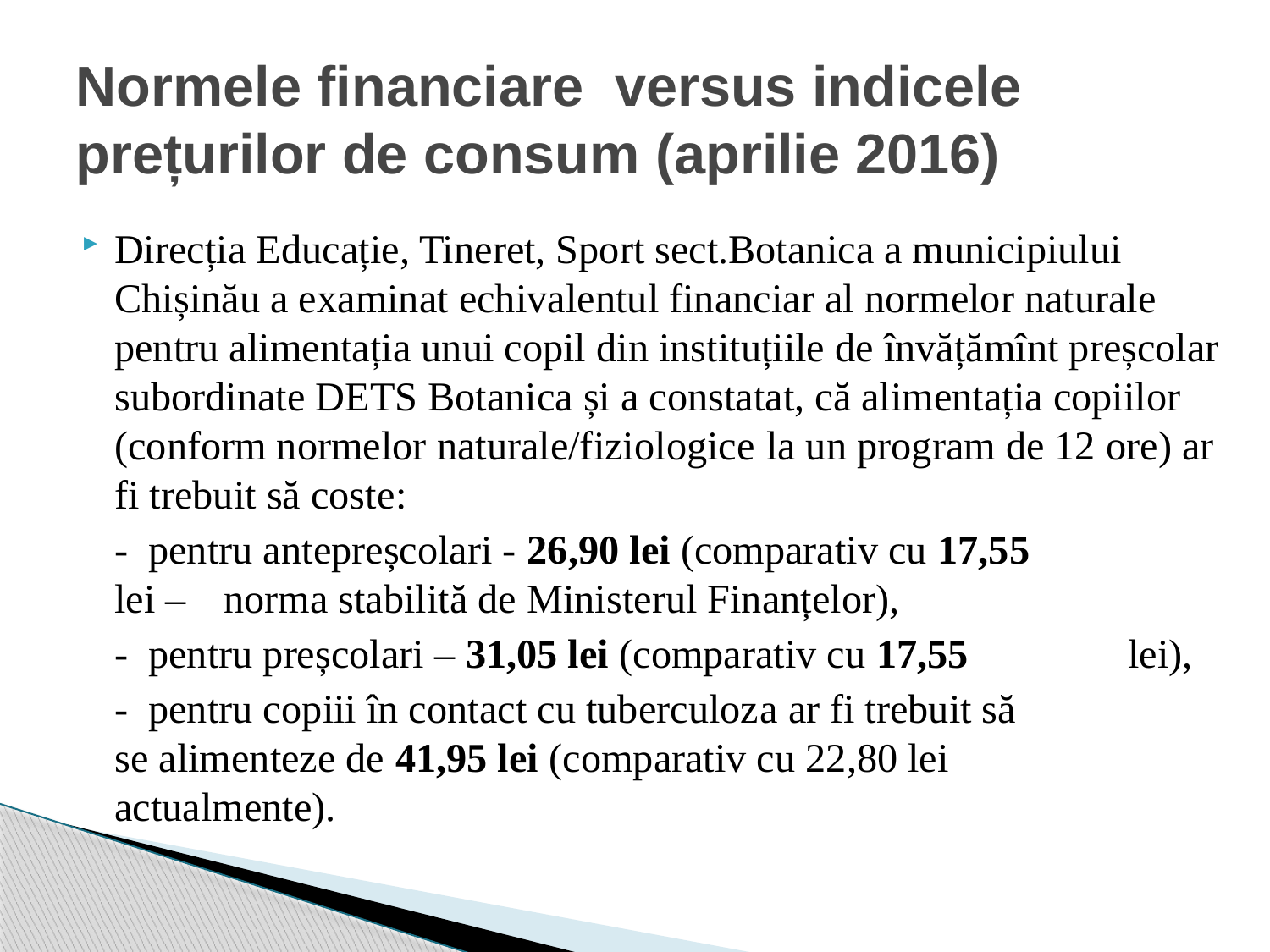

# Normele financiare  versus indicele prețurilor de consum (aprilie 2016)
Direcția Educație, Tineret, Sport sect.Botanica a municipiului Chișinău a examinat echivalentul financiar al normelor naturale pentru alimentația unui copil din instituțiile de învățămînt preșcolar subordinate DETS Botanica și a constatat, că alimentația copiilor (conform normelor naturale/fiziologice la un program de 12 ore) ar fi trebuit să coste:
		-  pentru antepreșcolari - 26,90 lei (comparativ cu 17,55 	   	   lei – 	norma stabilită de Ministerul Finanțelor),
		-  pentru preșcolari – 31,05 lei (comparativ cu 17,55 	   	   lei),
		-  pentru copiii în contact cu tuberculoza ar fi trebuit să 	   	   se alimenteze de 41,95 lei (comparativ cu 22,80 lei 	   	   actualmente).